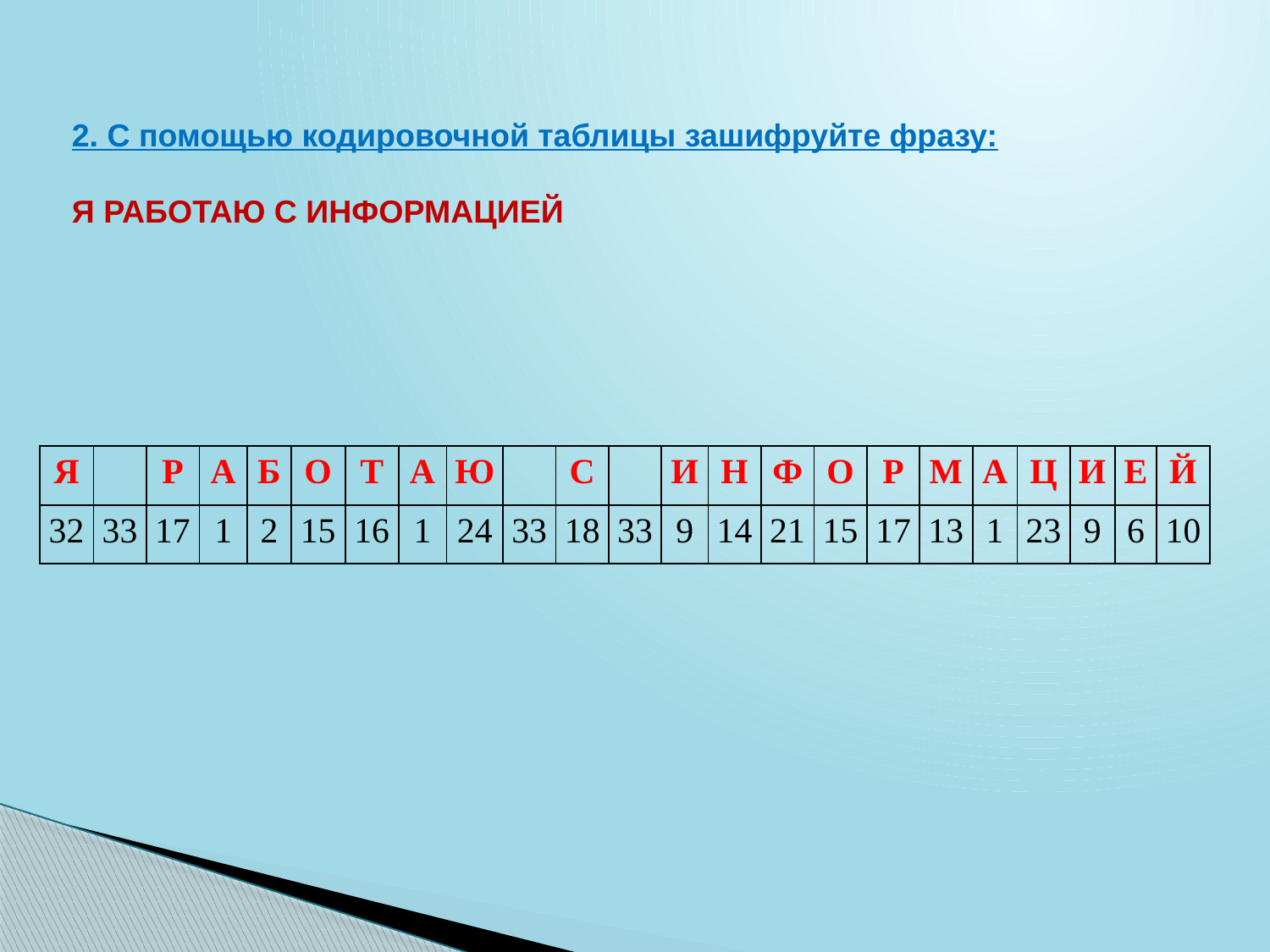

2. С помощью кодировочной таблицы зашифруйте фразу:

Я РАБОТАЮ С ИНФОРМАЦИЕЙ
| Я |  | Р | А | Б | О | Т | А | Ю |  | С |  | И | Н | Ф | О | Р | М | А | Ц | И | Е | Й |
| --- | --- | --- | --- | --- | --- | --- | --- | --- | --- | --- | --- | --- | --- | --- | --- | --- | --- | --- | --- | --- | --- | --- |
| 32 | 33 | 17 | 1 | 2 | 15 | 16 | 1 | 24 | 33 | 18 | 33 | 9 | 14 | 21 | 15 | 17 | 13 | 1 | 23 | 9 | 6 | 10 |